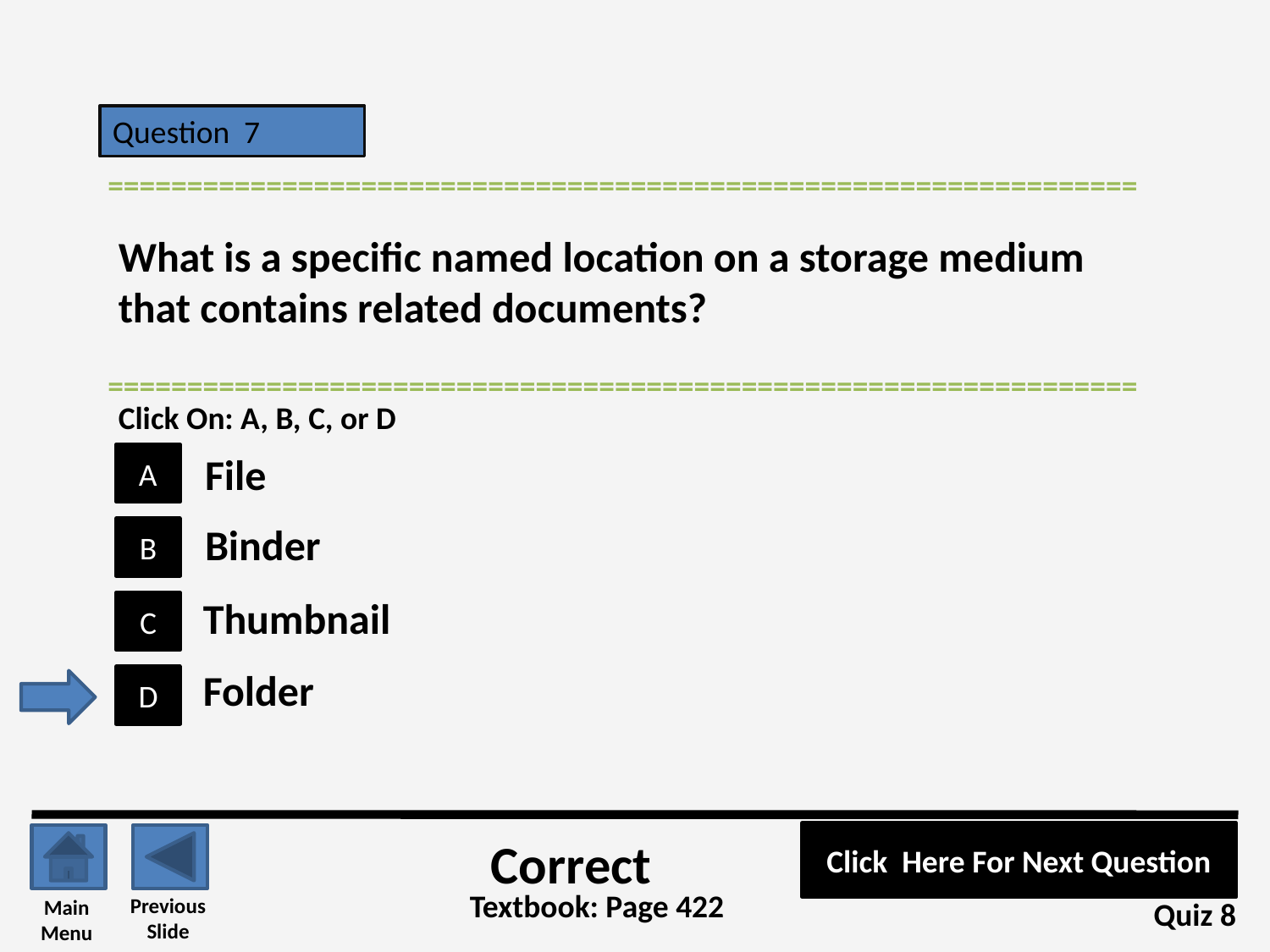

Question  7
=================================================================
What is a specific named location on a storage medium that contains related documents?
=================================================================
Click On: A, B, C, or D
File
A
Binder
B

Thumbnail
C

Folder
D

Click  Here For Next Question

Correct
Textbook: Page 422
Previous
Slide
Main
Menu
Quiz 8